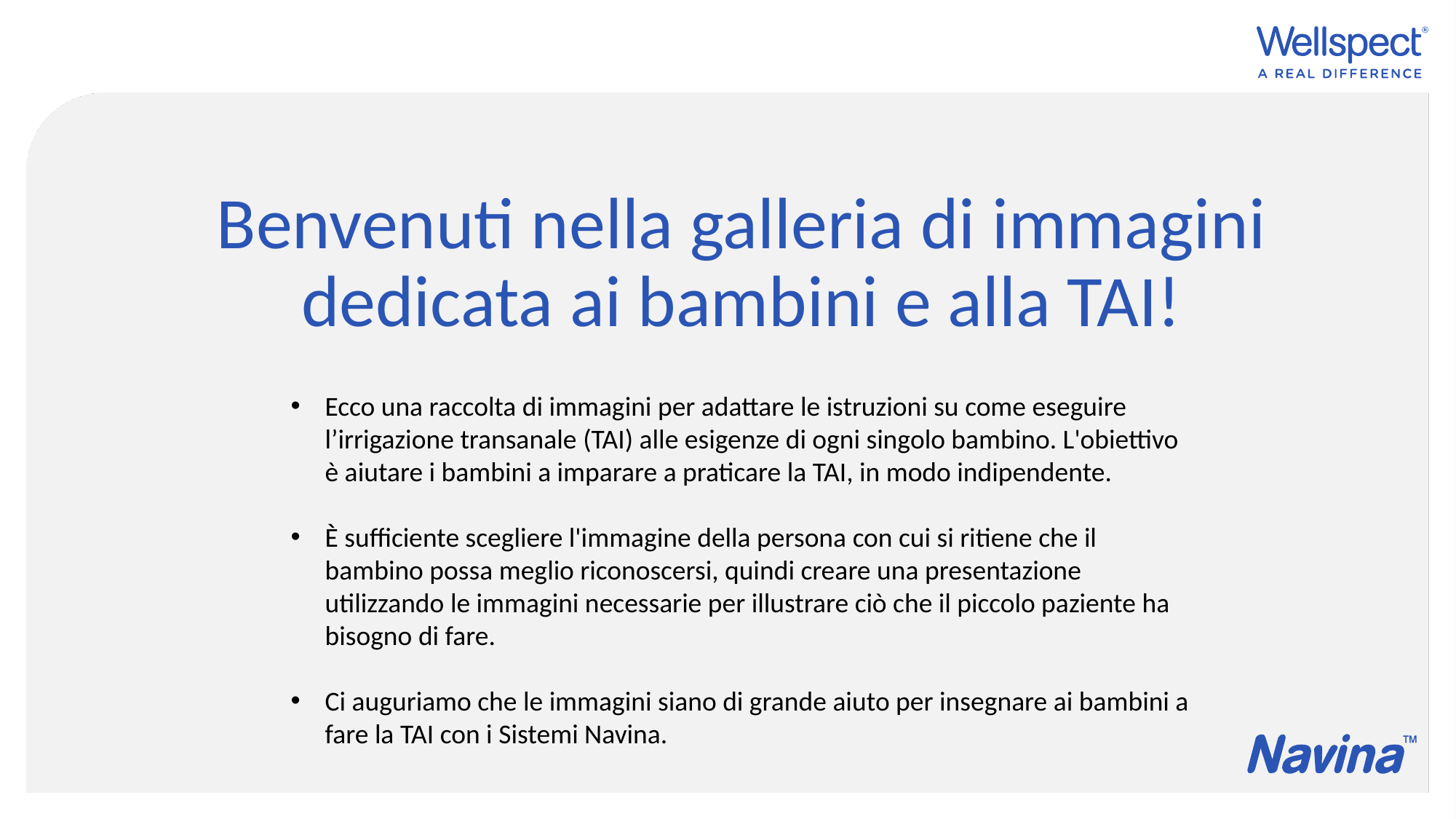

# Benvenuti nella galleria di immagini dedicata ai bambini e alla TAI!
Ecco una raccolta di immagini per adattare le istruzioni su come eseguire l’irrigazione transanale (TAI) alle esigenze di ogni singolo bambino. L'obiettivo è aiutare i bambini a imparare a praticare la TAI, in modo indipendente.

È sufficiente scegliere l'immagine della persona con cui si ritiene che il bambino possa meglio riconoscersi, quindi creare una presentazione utilizzando le immagini necessarie per illustrare ciò che il piccolo paziente ha bisogno di fare.

Ci auguriamo che le immagini siano di grande aiuto per insegnare ai bambini a fare la TAI con i Sistemi Navina.